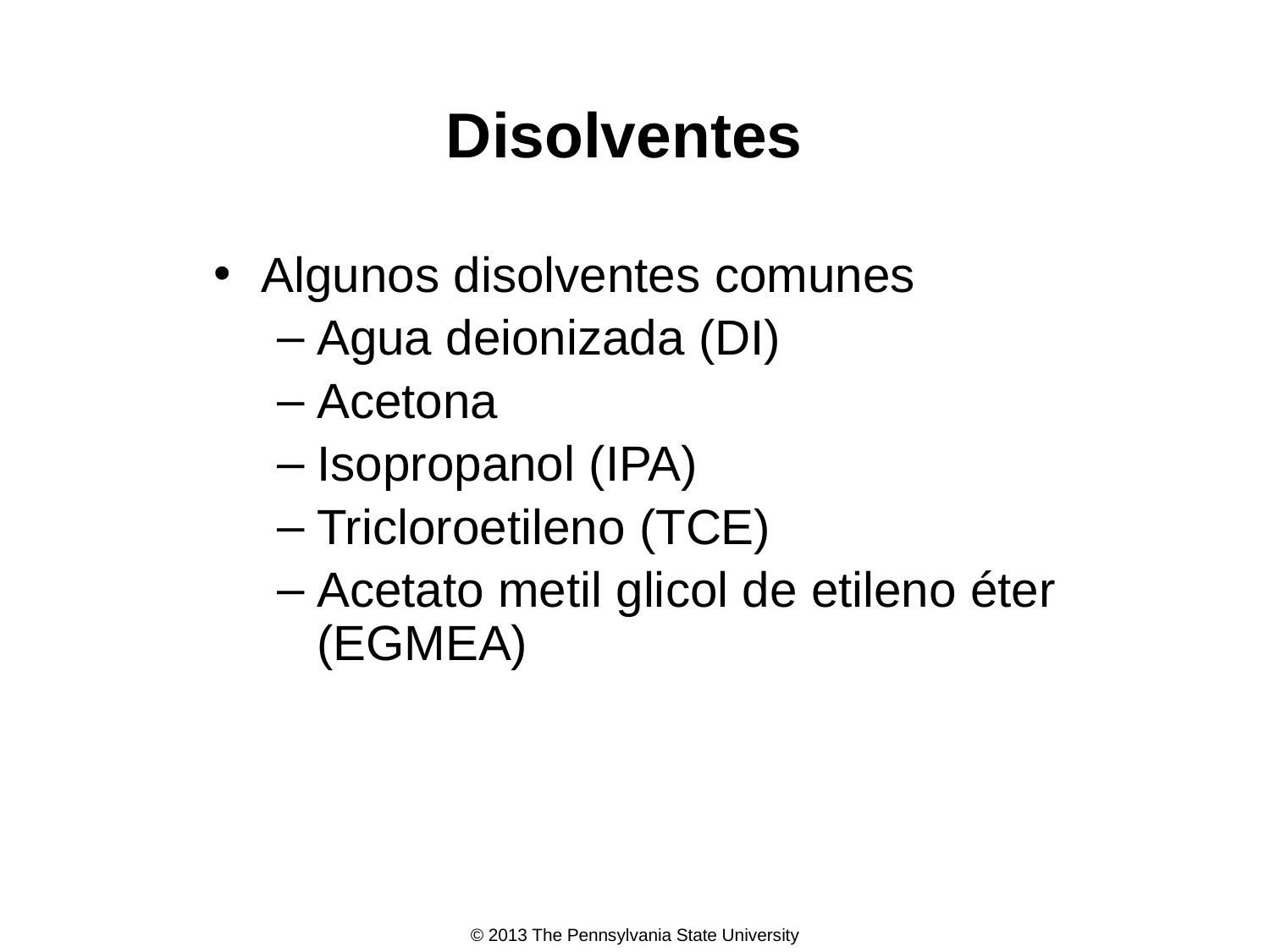

# Disolventes
Algunos disolventes comunes
Agua deionizada (DI)
Acetona
Isopropanol (IPA)
Tricloroetileno (TCE)
Acetato metil glicol de etileno éter (EGMEA)